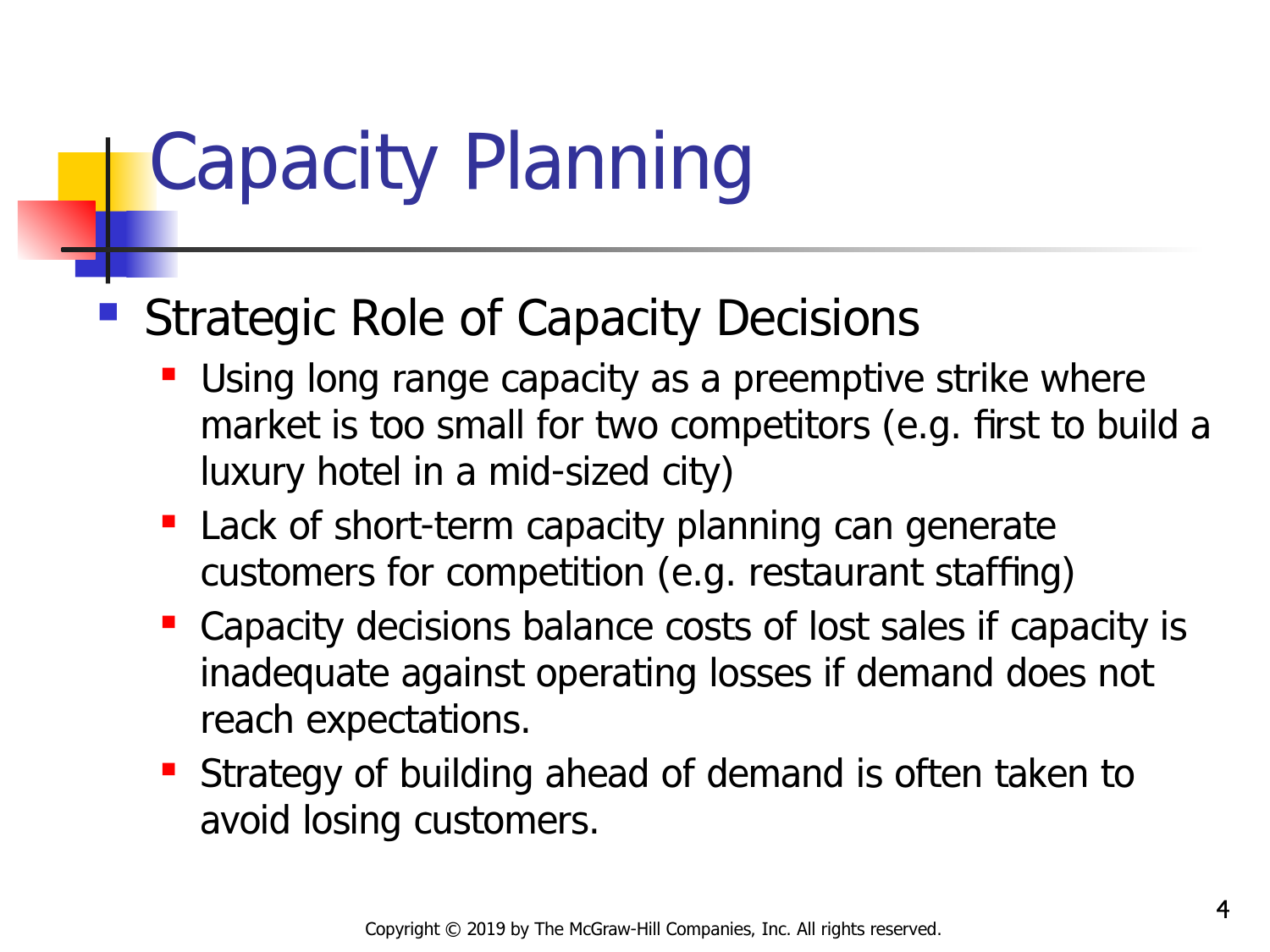

# Capacity Planning
Strategic Role of Capacity Decisions
Using long range capacity as a preemptive strike where market is too small for two competitors (e.g. first to build a luxury hotel in a mid-sized city)
Lack of short-term capacity planning can generate customers for competition (e.g. restaurant staffing)
Capacity decisions balance costs of lost sales if capacity is inadequate against operating losses if demand does not reach expectations.
Strategy of building ahead of demand is often taken to avoid losing customers.

4
Copyright © 2019 by The McGraw-Hill Companies, Inc. All rights reserved.